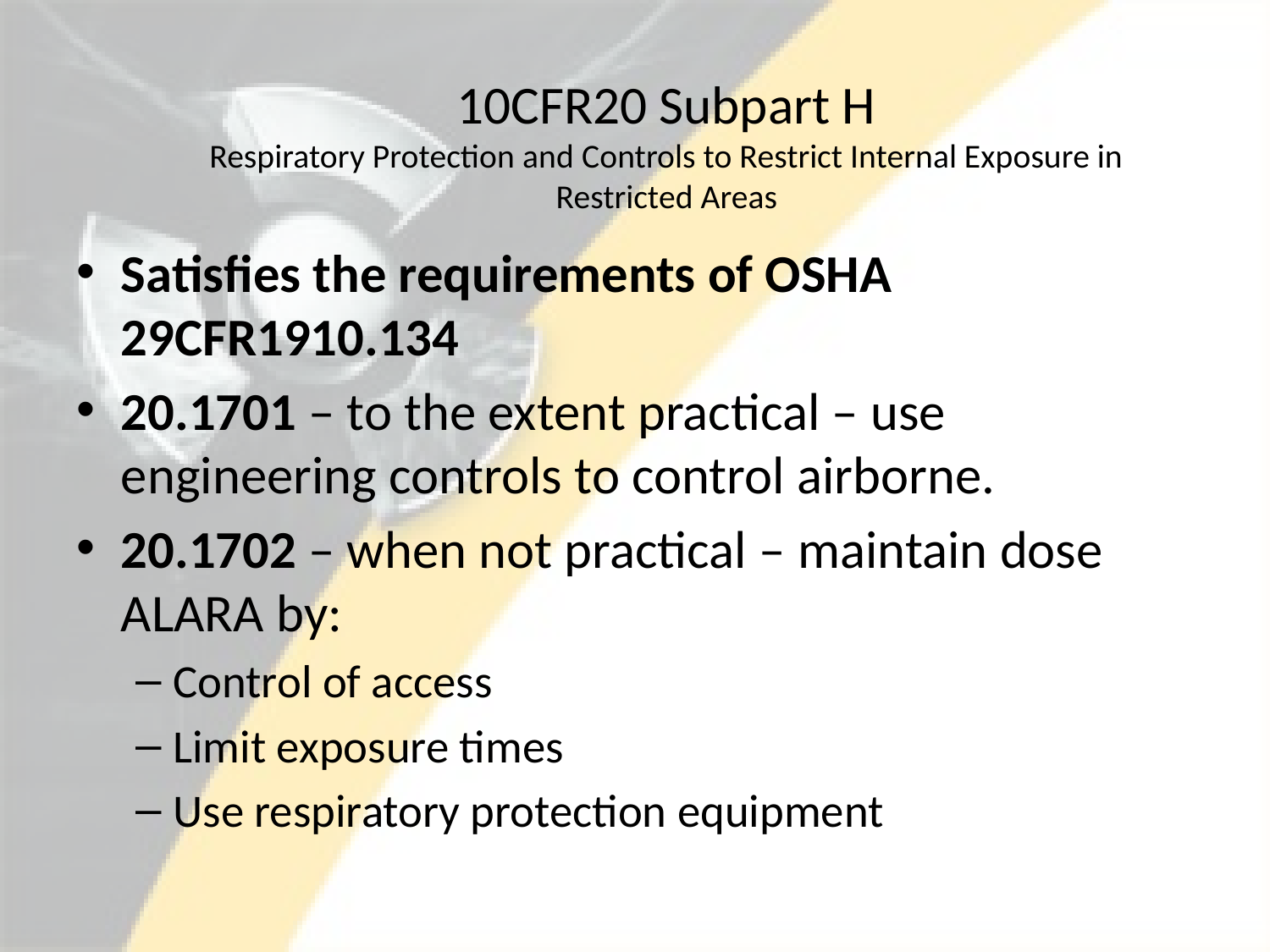

# 10CFR20 Subpart H Respiratory Protection and Controls to Restrict Internal Exposure in Restricted Areas
Satisfies the requirements of OSHA 29CFR1910.134
20.1701 – to the extent practical – use engineering controls to control airborne.
20.1702 – when not practical – maintain dose ALARA by:
Control of access
Limit exposure times
Use respiratory protection equipment